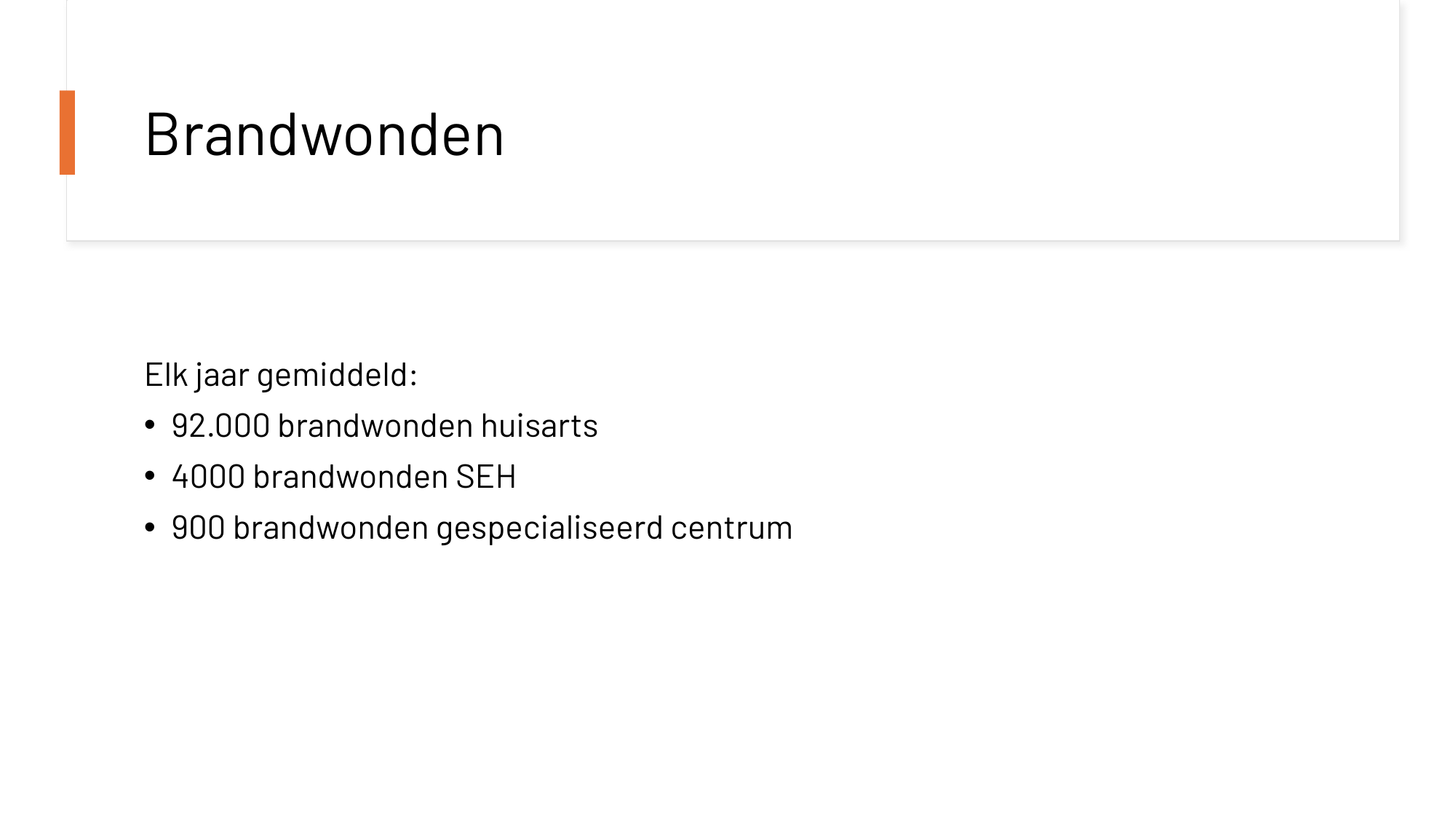

# Brandwonden

Elk jaar gemiddeld:
92.000 brandwonden huisarts
4000 brandwonden SEH
900 brandwonden gespecialiseerd centrum